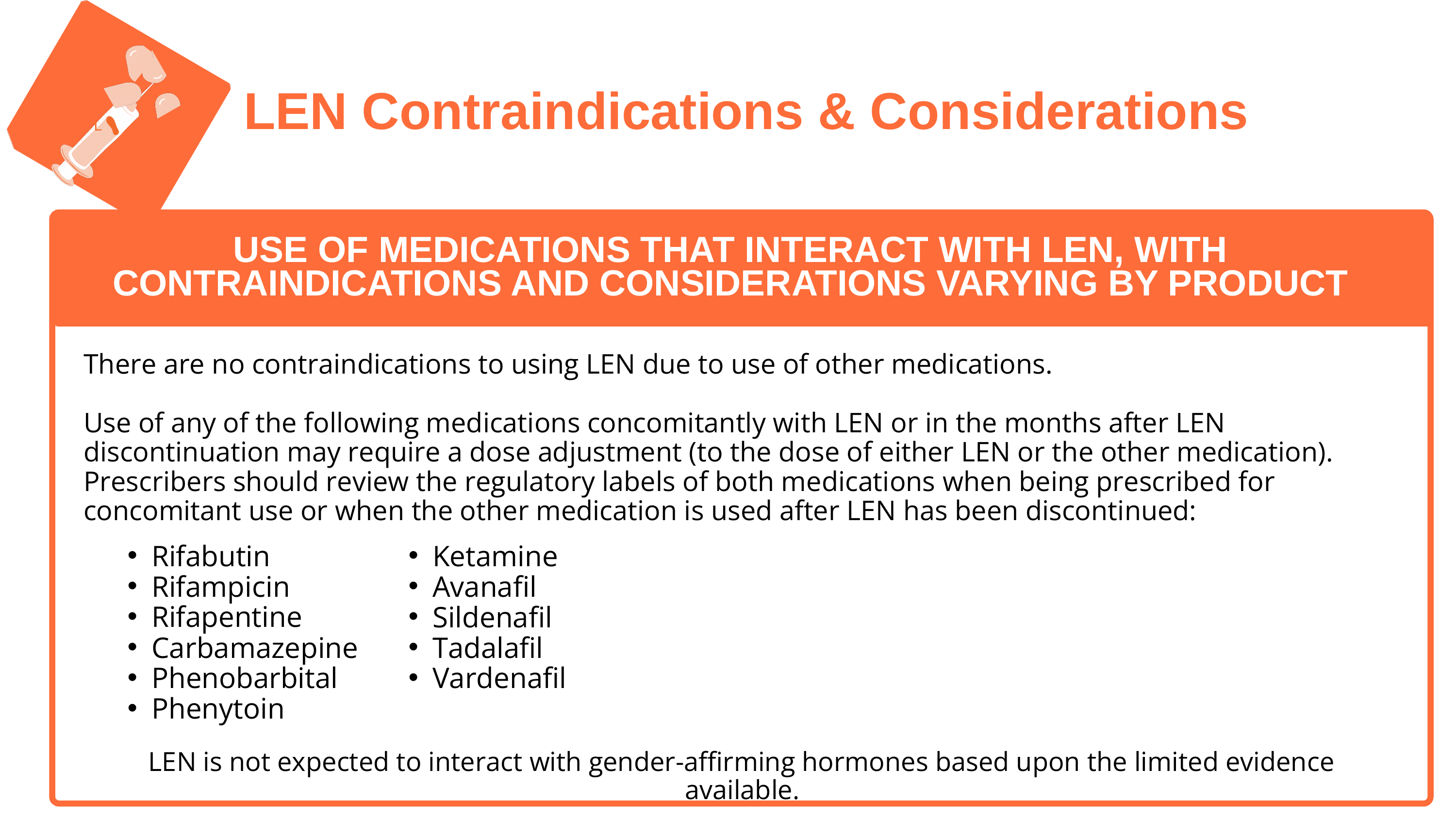

L
LEN Contraindications & Considerations

USE OF MEDICATIONS THAT INTERACT WITH LEN, WITH CONTRAINDICATIONS AND CONSIDERATIONS VARYING BY PRODUCT
There are no contraindications to using LEN due to use of other medications.

Use of any of the following medications concomitantly with LEN or in the months after LEN discontinuation may require a dose adjustment (to the dose of either LEN or the other medication). Prescribers should review the regulatory labels of both medications when being prescribed for concomitant use or when the other medication is used after LEN has been discontinued:

Rifabutin
Rifampicin
Rifapentine
Carbamazepine
Phenobarbital
Phenytoin
Ketamine
Avanafil
Sildenafil
Tadalafil
Vardenafil
LEN is not expected to interact with gender-affirming hormones based upon the limited evidence available.